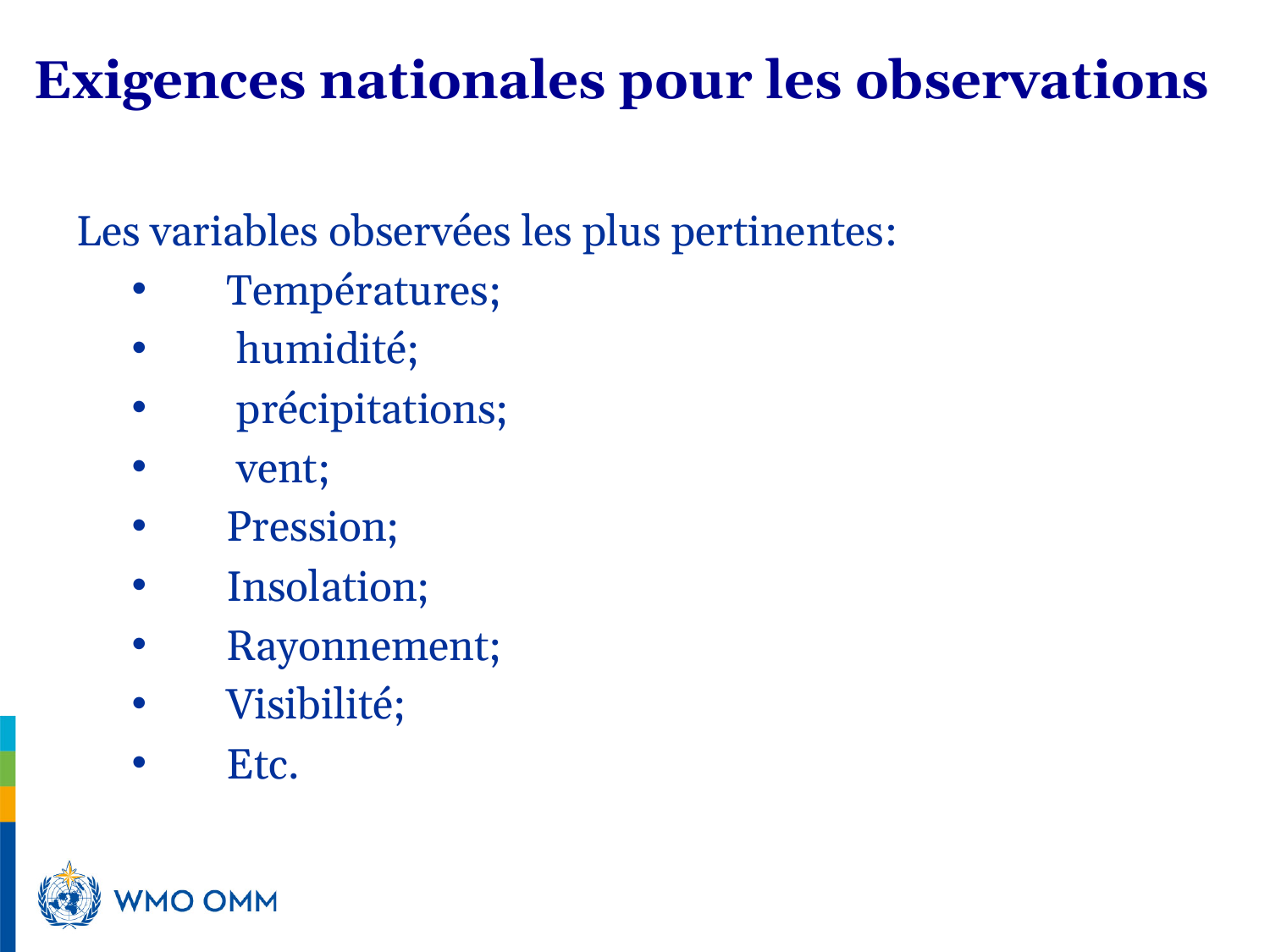

# Exigences nationales pour les observations
Les variables observées les plus pertinentes:
Températures;
 humidité;
 précipitations;
 vent;
Pression;
Insolation;
Rayonnement;
Visibilité;
Etc.